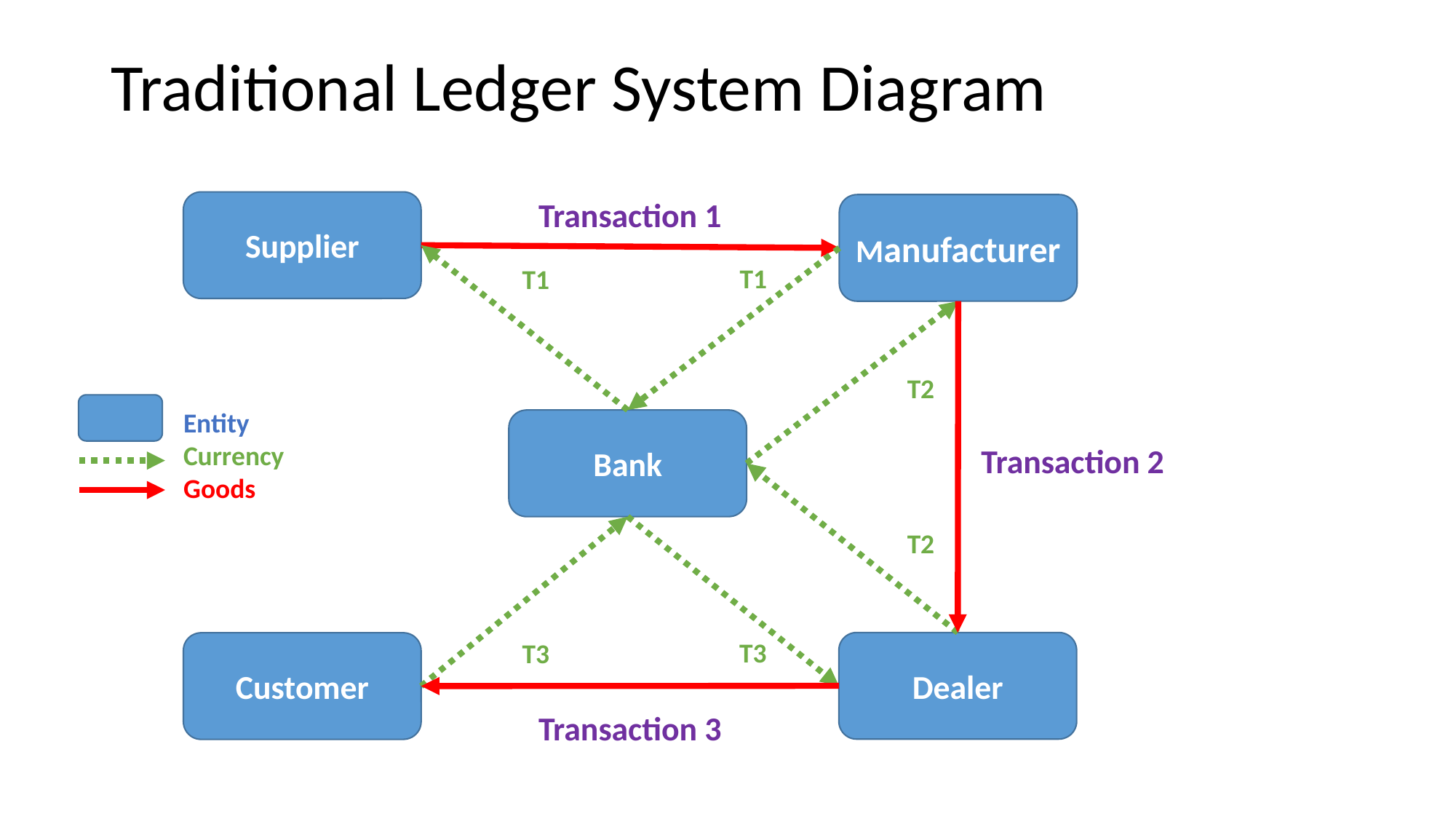

# Traditional Ledger System Diagram
Transaction 1
Supplier
Manufacturer
T1
T1
T2

Entity
Currency
Goods
Bank
Transaction 2
T2
T3
T3
Dealer
Customer
Transaction 3